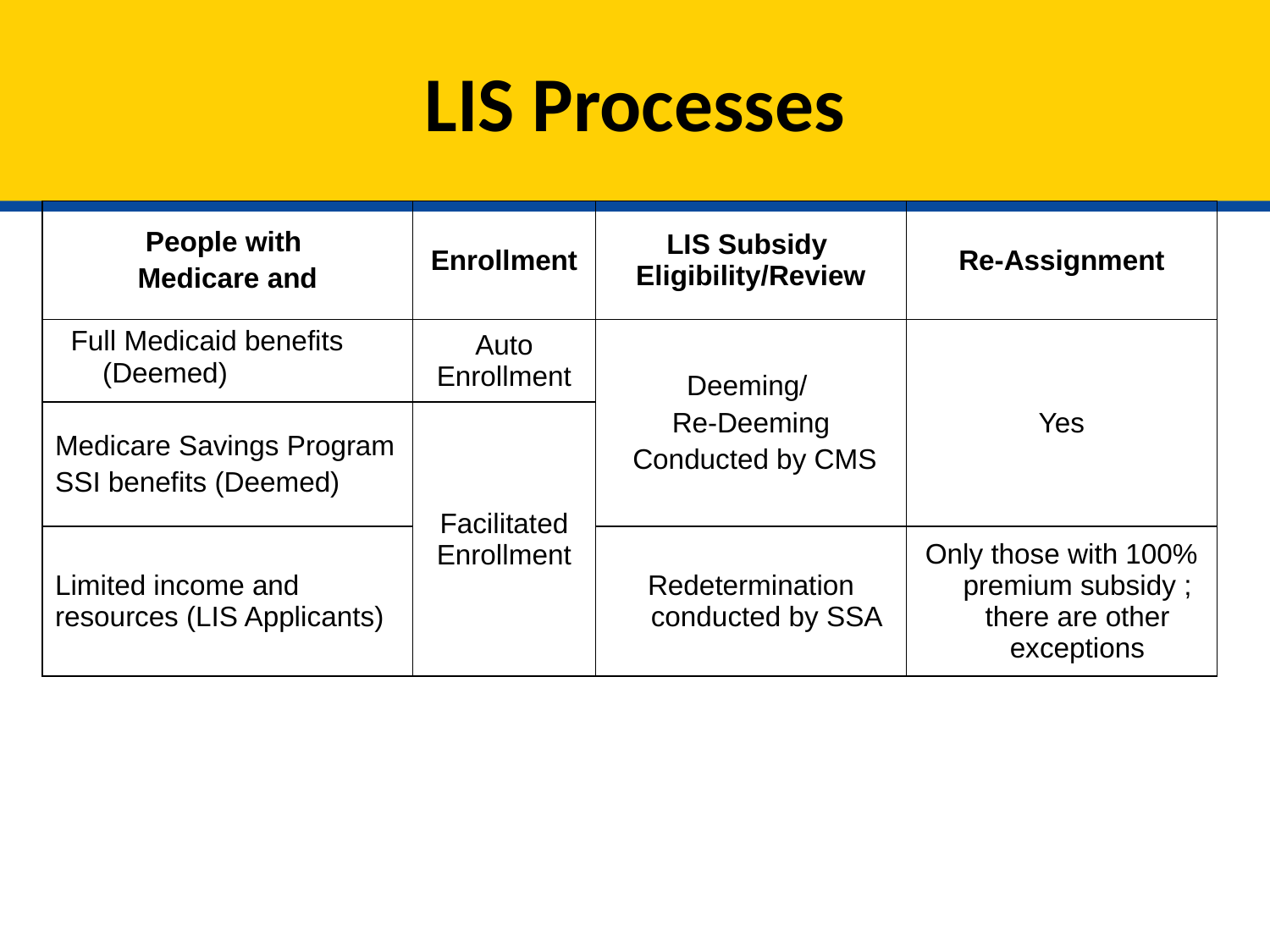

# LIS Processes
| People with Medicare and | Enrollment | LIS Subsidy Eligibility/Review | Re-Assignment |
| --- | --- | --- | --- |
| Full Medicaid benefits (Deemed) | Auto Enrollment | Deeming/ Re-Deeming Conducted by CMS | Yes |
| Medicare Savings Program SSI benefits (Deemed) | Facilitated Enrollment |  |  |
| Limited income and resources (LIS Applicants) |  | Redetermination conducted by SSA | Only those with 100% premium subsidy ; there are other exceptions |